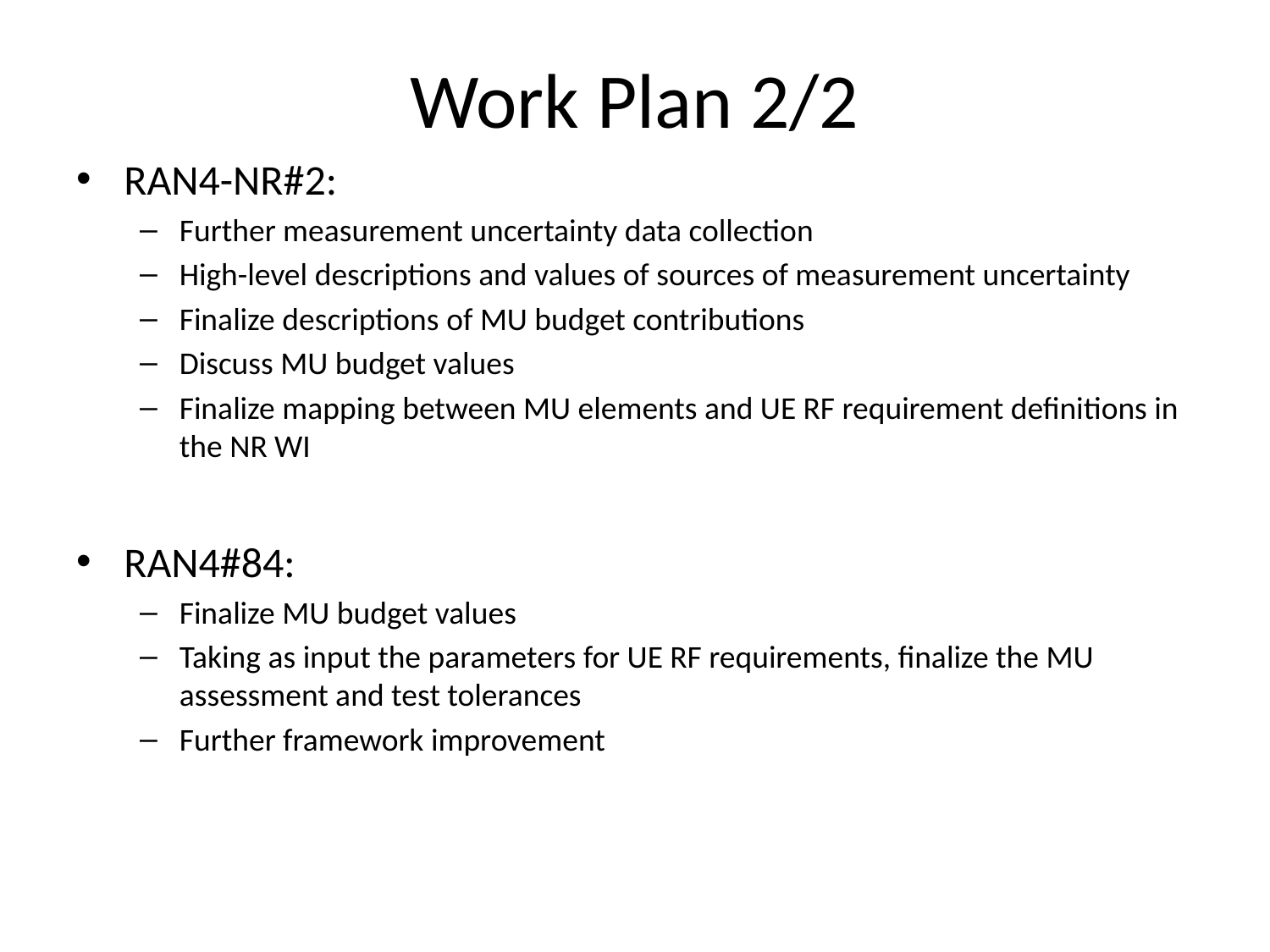

# Work Plan 2/2
RAN4-NR#2:
Further measurement uncertainty data collection
High-level descriptions and values of sources of measurement uncertainty
Finalize descriptions of MU budget contributions
Discuss MU budget values
Finalize mapping between MU elements and UE RF requirement definitions in the NR WI

RAN4#84:
Finalize MU budget values
Taking as input the parameters for UE RF requirements, finalize the MU assessment and test tolerances
Further framework improvement